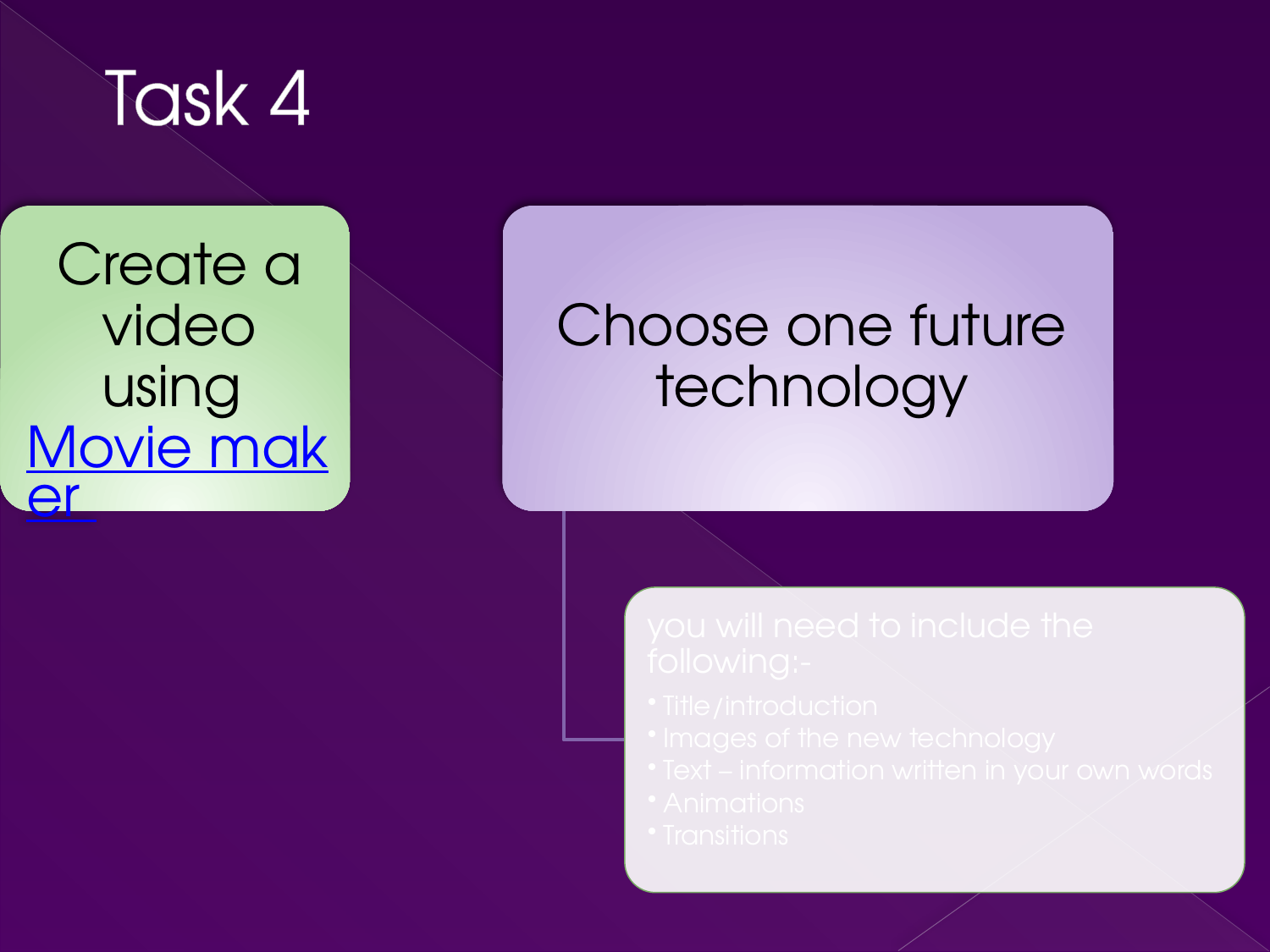

# Task 4
Create a video using Movie maker
Choose one future technology
you will need to include the following:-
Title/introduction
Images of the new technology
Text – information written in your own words
Animations
Transitions